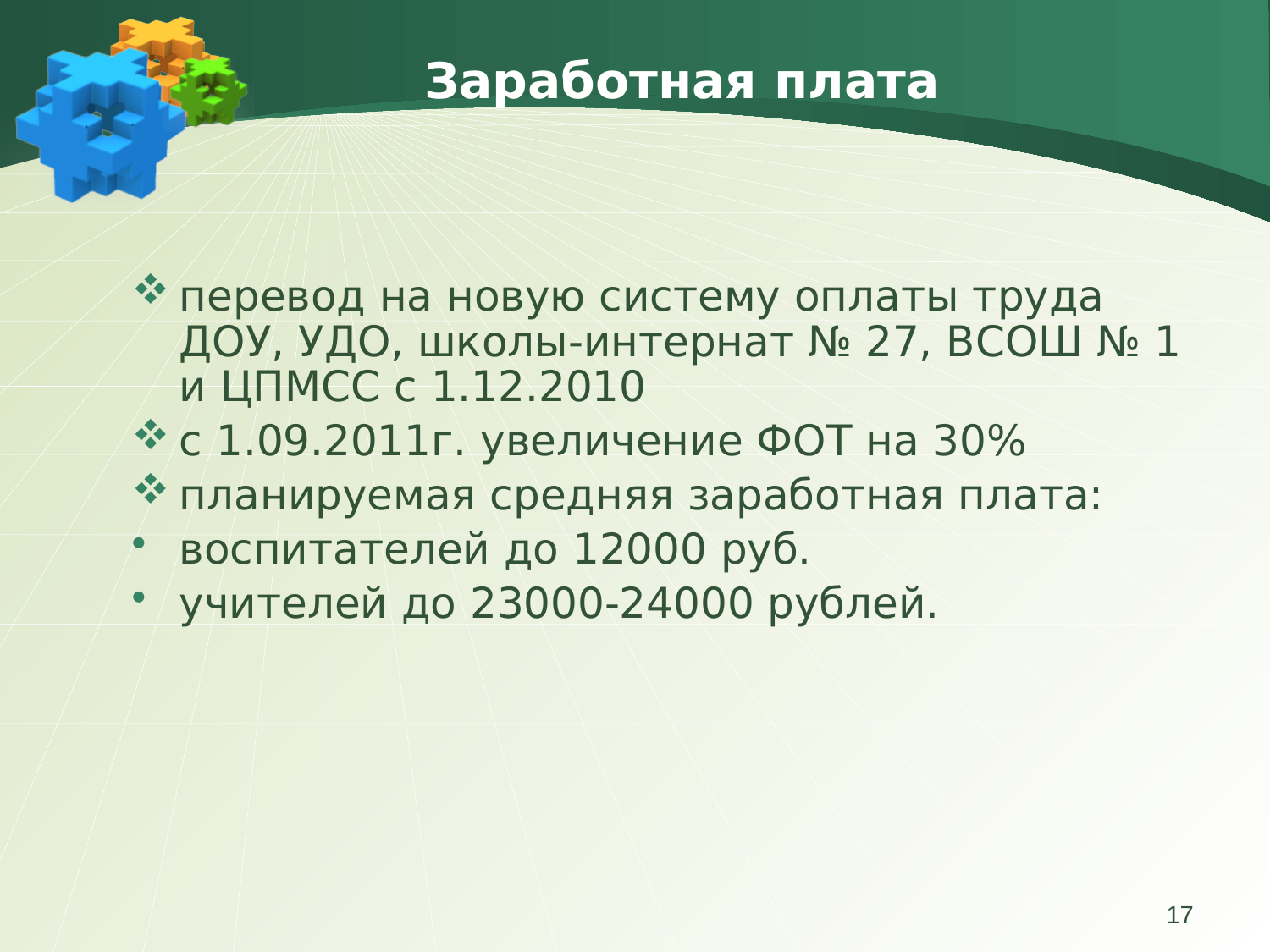

# Заработная плата
перевод на новую систему оплаты труда ДОУ, УДО, школы-интернат № 27, ВСОШ № 1 и ЦПМСС с 1.12.2010
с 1.09.2011г. увеличение ФОТ на 30%
планируемая средняя заработная плата:
воспитателей до 12000 руб.
учителей до 23000-24000 рублей.
17